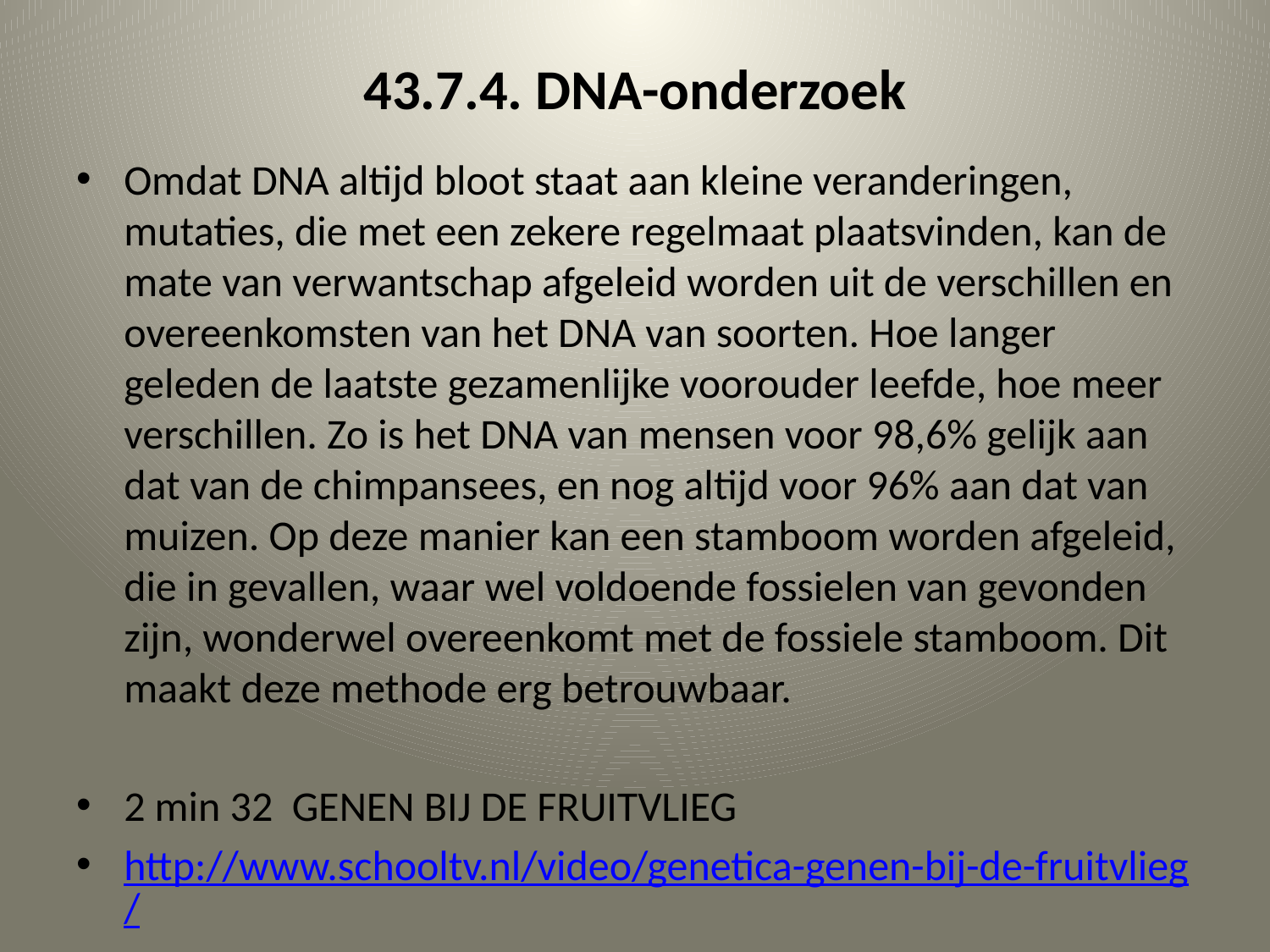

# 43.7.4. DNA-onderzoek
Omdat DNA altijd bloot staat aan kleine veranderingen, mutaties, die met een zekere regelmaat plaatsvinden, kan de mate van verwantschap afgeleid worden uit de verschillen en overeenkomsten van het DNA van soorten. Hoe langer geleden de laatste gezamenlijke voorouder leefde, hoe meer verschillen. Zo is het DNA van mensen voor 98,6% gelijk aan dat van de chimpansees, en nog altijd voor 96% aan dat van muizen. Op deze manier kan een stamboom worden afgeleid, die in gevallen, waar wel voldoende fossielen van gevonden zijn, wonderwel overeenkomt met de fossiele stamboom. Dit maakt deze methode erg betrouwbaar.

2 min 32  GENEN BIJ DE FRUITVLIEG
http://www.schooltv.nl/video/genetica-genen-bij-de-fruitvlieg/